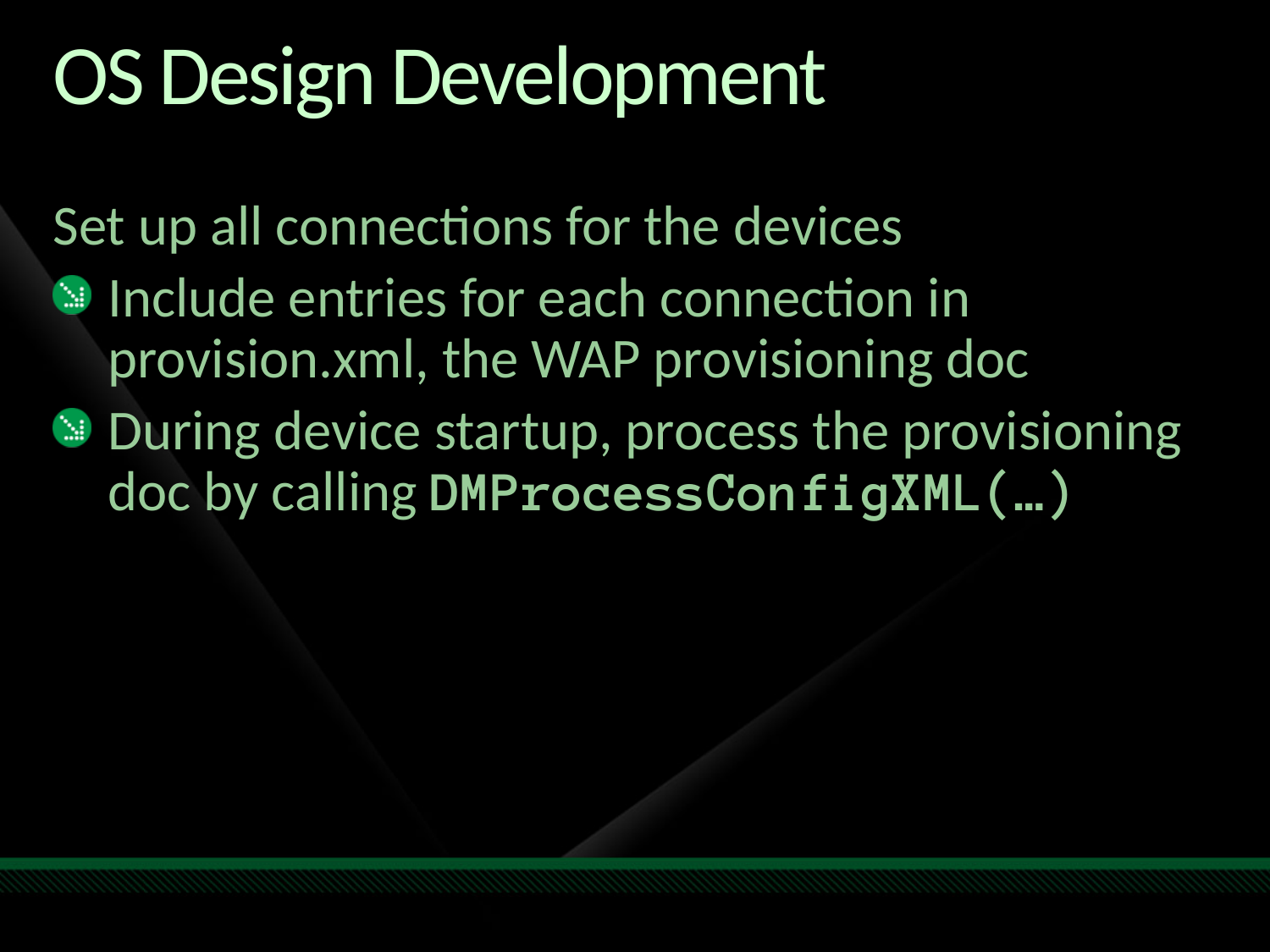

# OS Design Development
Set up all connections for the devices
Include entries for each connection in provision.xml, the WAP provisioning doc
During device startup, process the provisioning doc by calling DMProcessConfigXML(…)